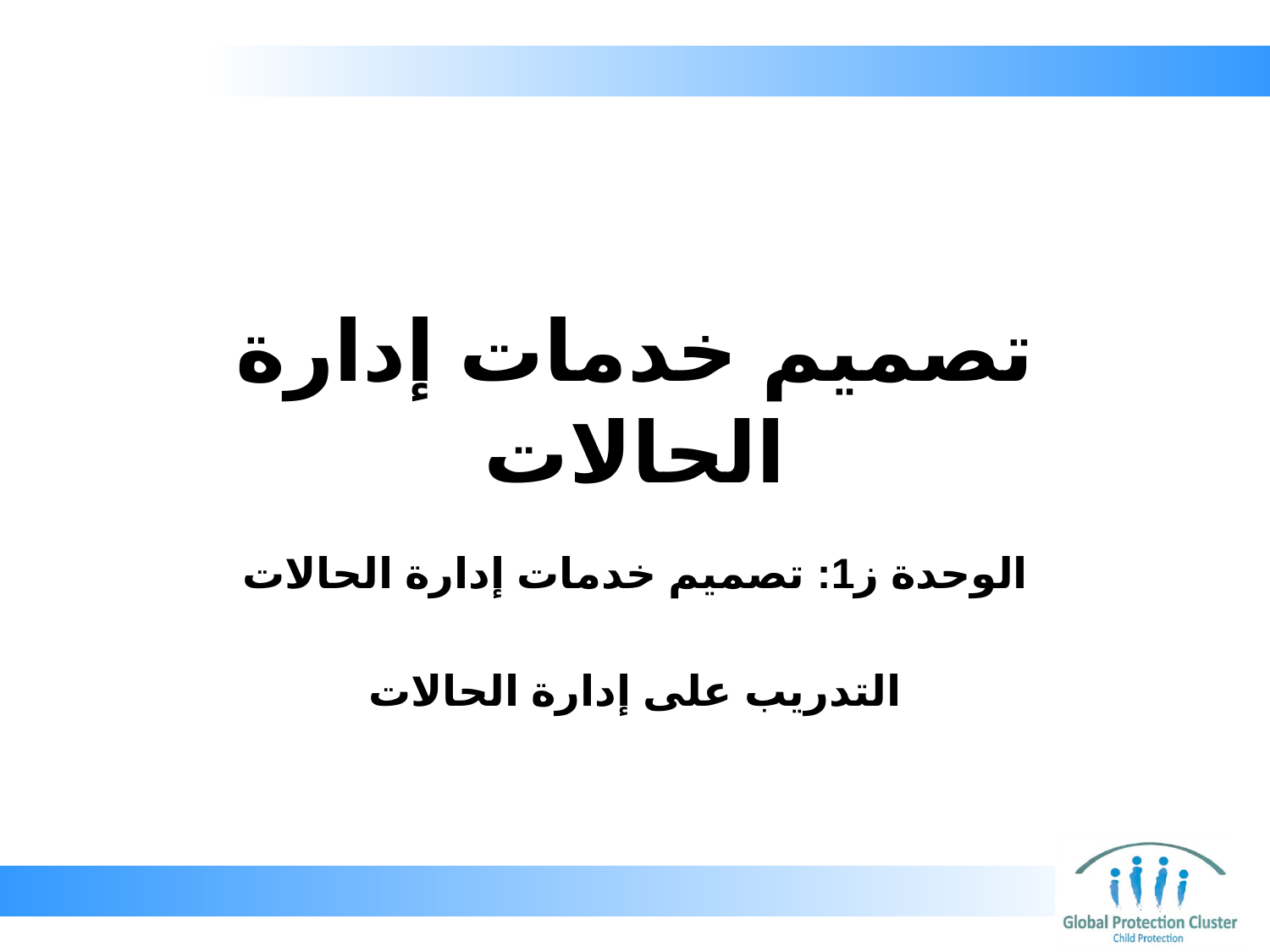

# تصميم خدمات إدارة الحالات
الوحدة ز1: تصميم خدمات إدارة الحالات

التدريب على إدارة الحالات